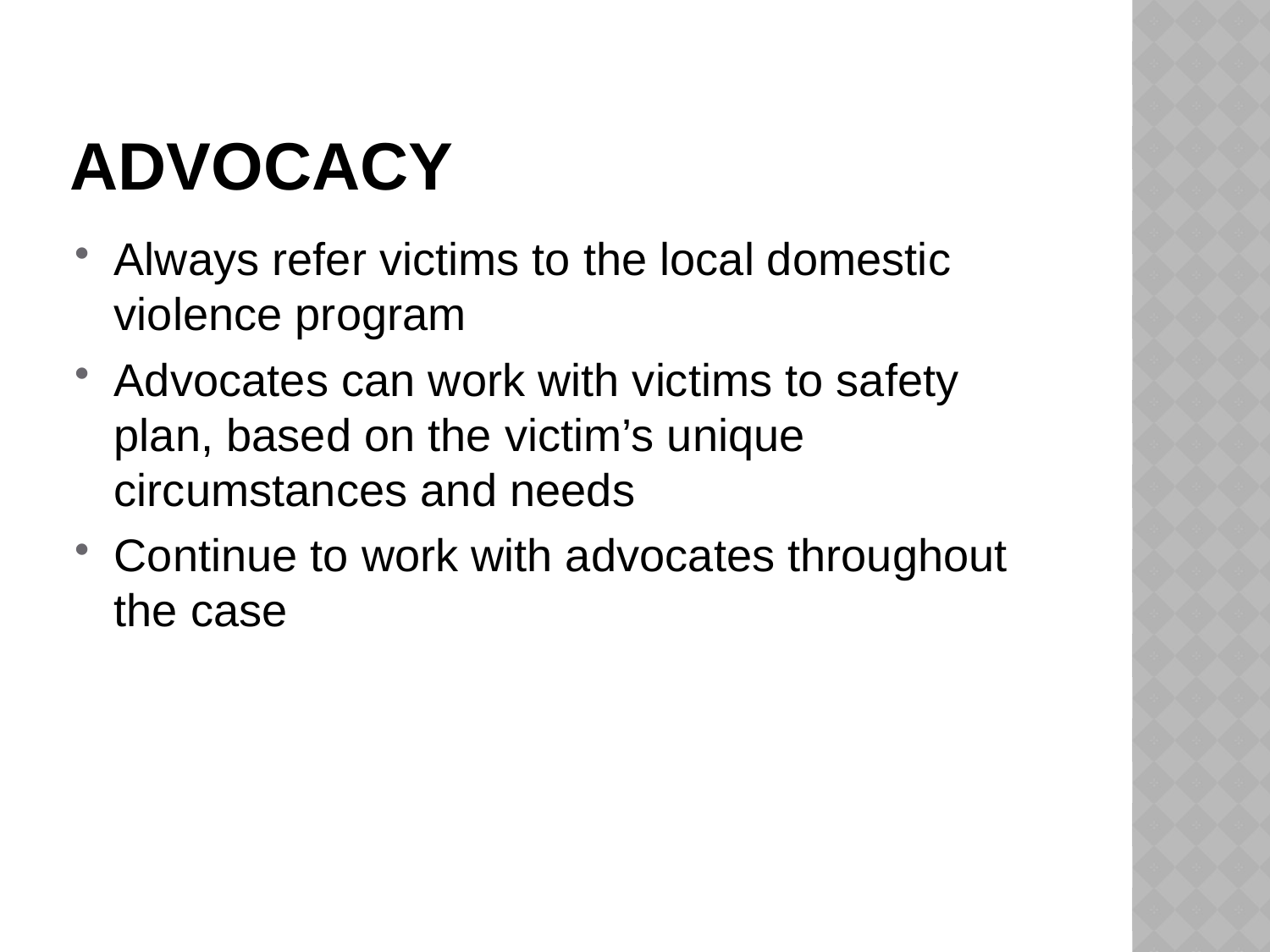

# Advocacy
Always refer victims to the local domestic violence program
Advocates can work with victims to safety plan, based on the victim’s unique circumstances and needs
Continue to work with advocates throughout the case